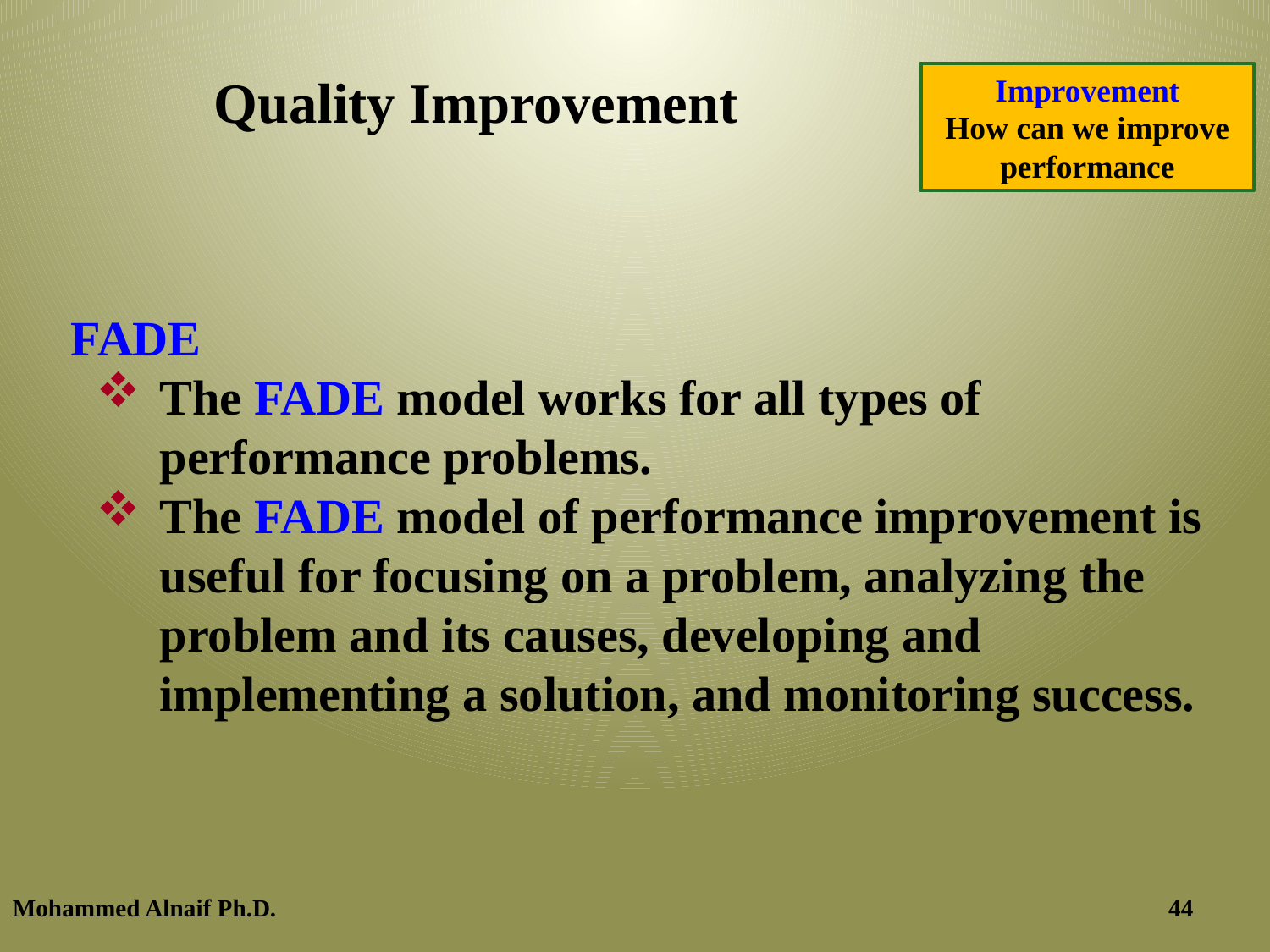

# Quality Improvement
Improvement
How can we improve performance
FADE
The FADE model works for all types of performance problems.
The FADE model of performance improvement is useful for focusing on a problem, analyzing the problem and its causes, developing and implementing a solution, and monitoring success.

Mohammed Alnaif Ph.D.
11/20/2016
44